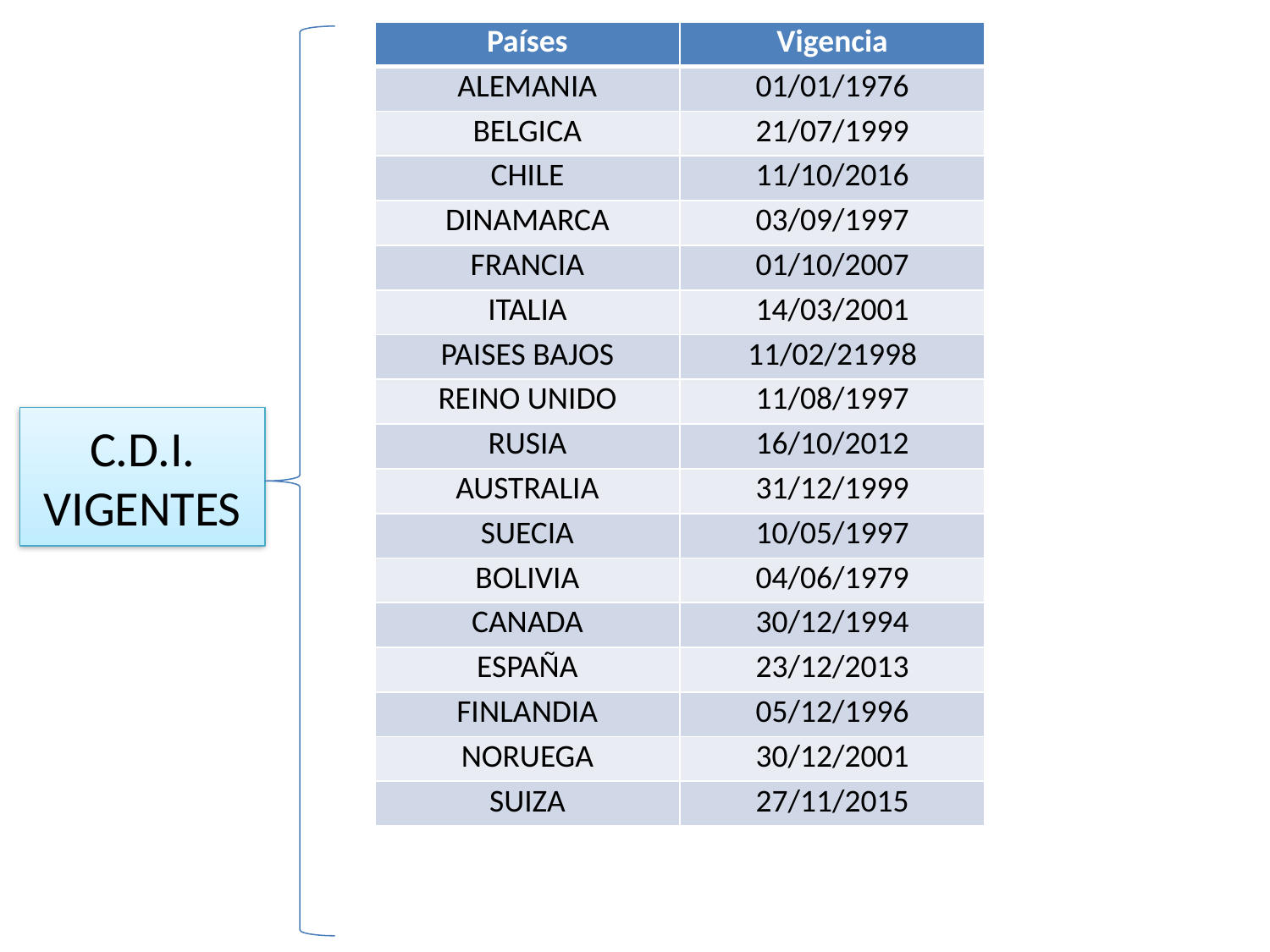

| Países | Vigencia |
| --- | --- |
| ALEMANIA | 01/01/1976 |
| BELGICA | 21/07/1999 |
| CHILE | 11/10/2016 |
| DINAMARCA | 03/09/1997 |
| FRANCIA | 01/10/2007 |
| ITALIA | 14/03/2001 |
| PAISES BAJOS | 11/02/21998 |
| REINO UNIDO | 11/08/1997 |
| RUSIA | 16/10/2012 |
| AUSTRALIA | 31/12/1999 |
| SUECIA | 10/05/1997 |
| BOLIVIA | 04/06/1979 |
| CANADA | 30/12/1994 |
| ESPAÑA | 23/12/2013 |
| FINLANDIA | 05/12/1996 |
| NORUEGA | 30/12/2001 |
| SUIZA | 27/11/2015 |

# C.D.I. VIGENTES